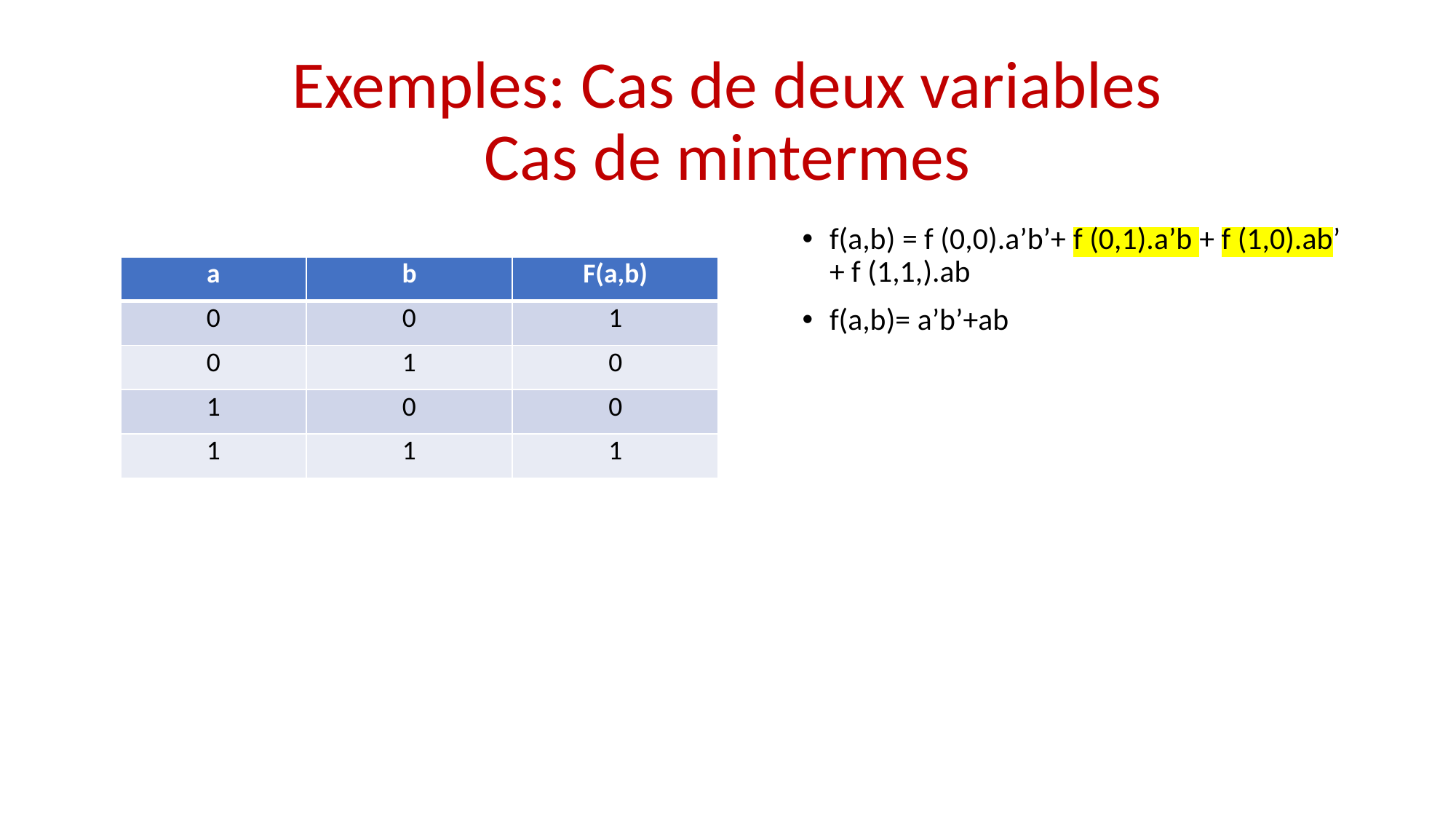

# Exemples: Cas de deux variables Cas de mintermes
f(a,b) = f (0,0).a’b’+ f (0,1).a’b + f (1,0).ab’ + f (1,1,).ab
f(a,b)= a’b’+ab
| a | b | F(a,b) |
| --- | --- | --- |
| 0 | 0 | 1 |
| 0 | 1 | 0 |
| 1 | 0 | 0 |
| 1 | 1 | 1 |